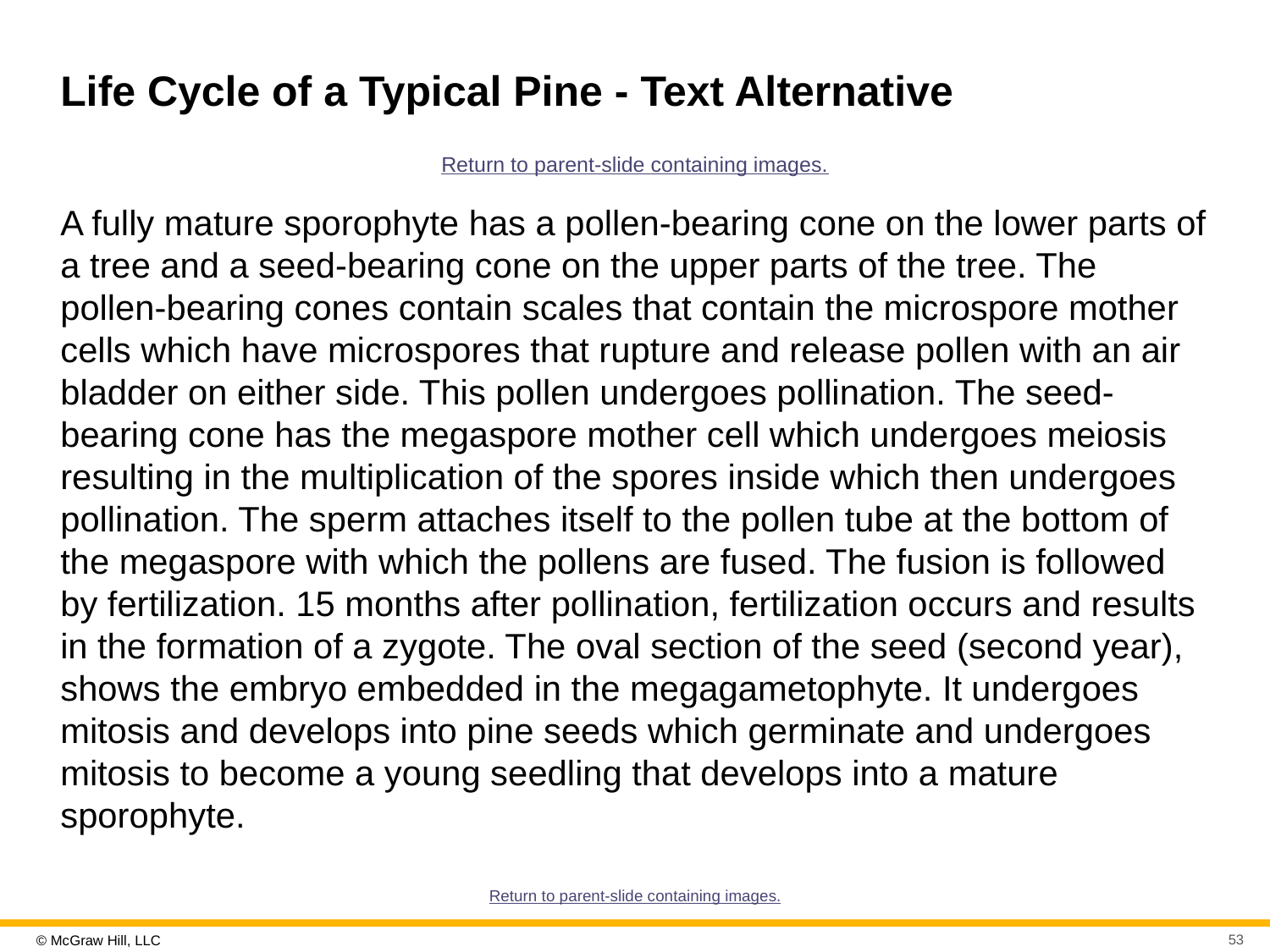

# Life Cycle of a Typical Pine - Text Alternative
Return to parent-slide containing images.
A fully mature sporophyte has a pollen-bearing cone on the lower parts of a tree and a seed-bearing cone on the upper parts of the tree. The pollen-bearing cones contain scales that contain the microspore mother cells which have microspores that rupture and release pollen with an air bladder on either side. This pollen undergoes pollination. The seed-bearing cone has the megaspore mother cell which undergoes meiosis resulting in the multiplication of the spores inside which then undergoes pollination. The sperm attaches itself to the pollen tube at the bottom of the megaspore with which the pollens are fused. The fusion is followed by fertilization. 15 months after pollination, fertilization occurs and results in the formation of a zygote. The oval section of the seed (second year), shows the embryo embedded in the megagametophyte. It undergoes mitosis and develops into pine seeds which germinate and undergoes mitosis to become a young seedling that develops into a mature sporophyte.
Return to parent-slide containing images.
53